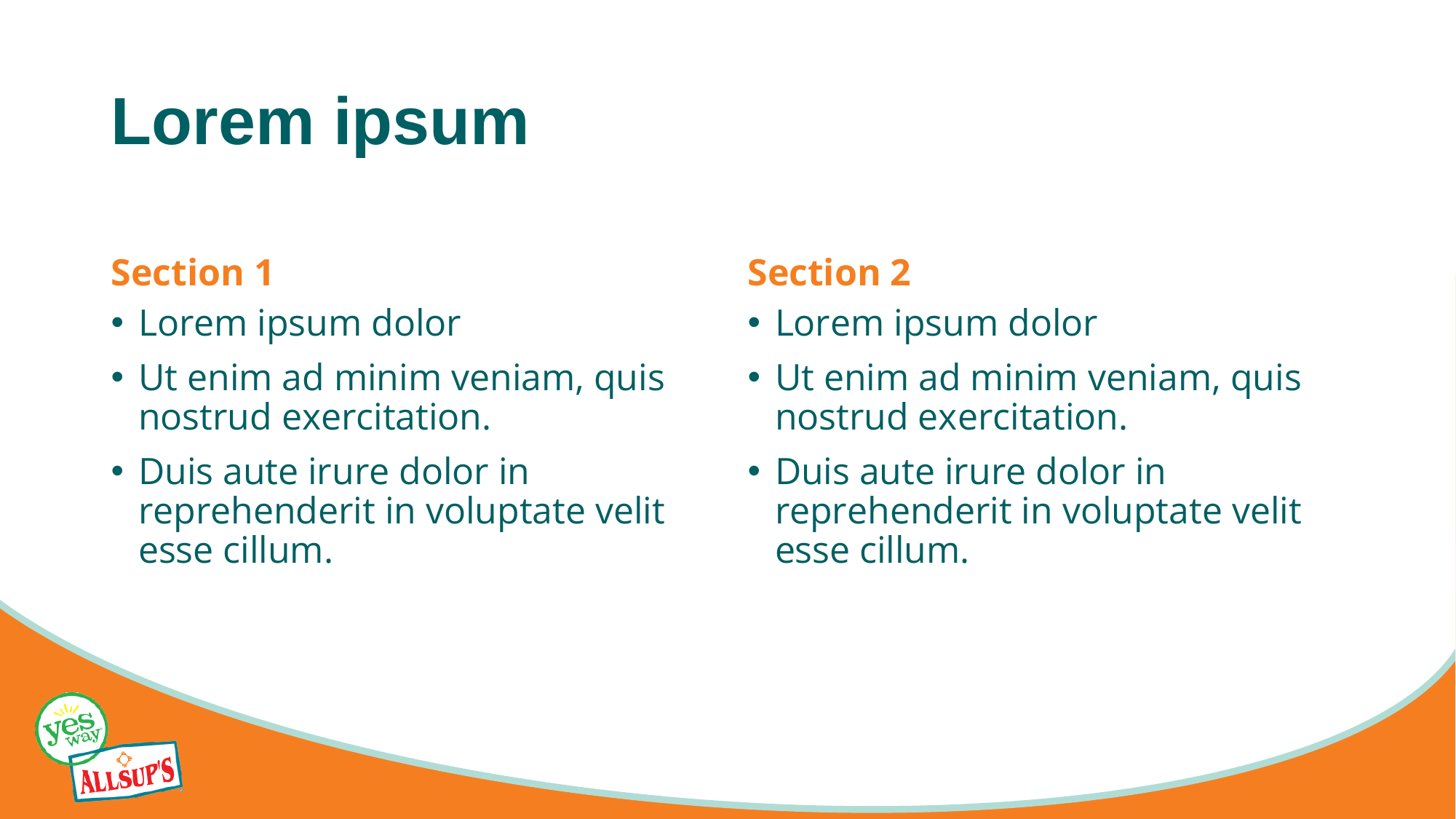

# Lorem ipsum
Section 1
Section 2
Lorem ipsum dolor
Ut enim ad minim veniam, quis nostrud exercitation.
Duis aute irure dolor in reprehenderit in voluptate velit esse cillum.
Lorem ipsum dolor
Ut enim ad minim veniam, quis nostrud exercitation.
Duis aute irure dolor in reprehenderit in voluptate velit esse cillum.